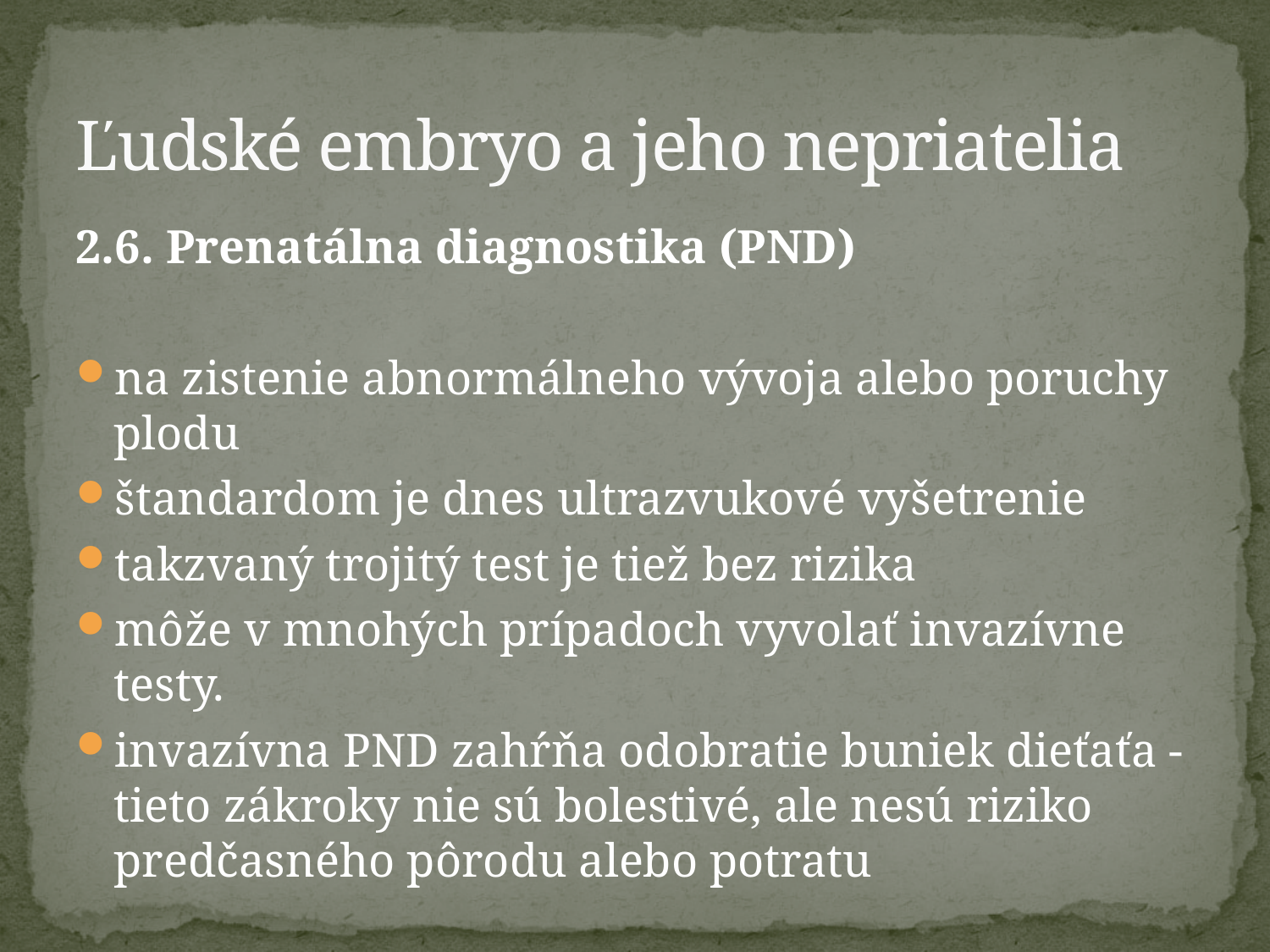

# Ľudské embryo a jeho nepriatelia
2.6. Prenatálna diagnostika (PND)

na zistenie abnormálneho vývoja alebo poruchy plodu
štandardom je dnes ultrazvukové vyšetrenie
takzvaný trojitý test je tiež bez rizika
môže v mnohých prípadoch vyvolať invazívne testy.
invazívna PND zahŕňa odobratie buniek dieťaťa - tieto zákroky nie sú bolestivé, ale nesú riziko predčasného pôrodu alebo potratu